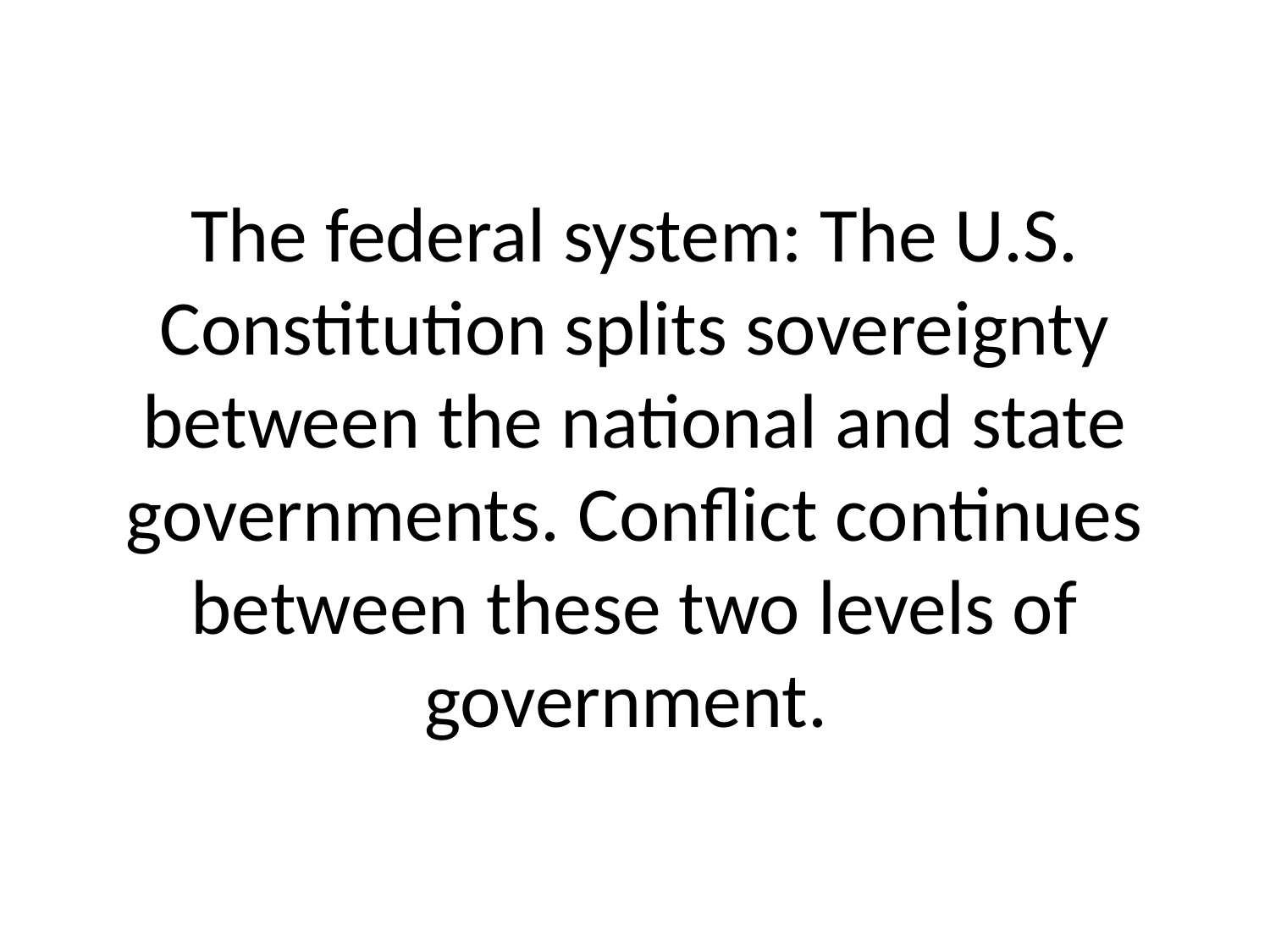

# The federal system: The U.S. Constitution splits sovereignty between the national and state governments. Conflict continues between these two levels of government.